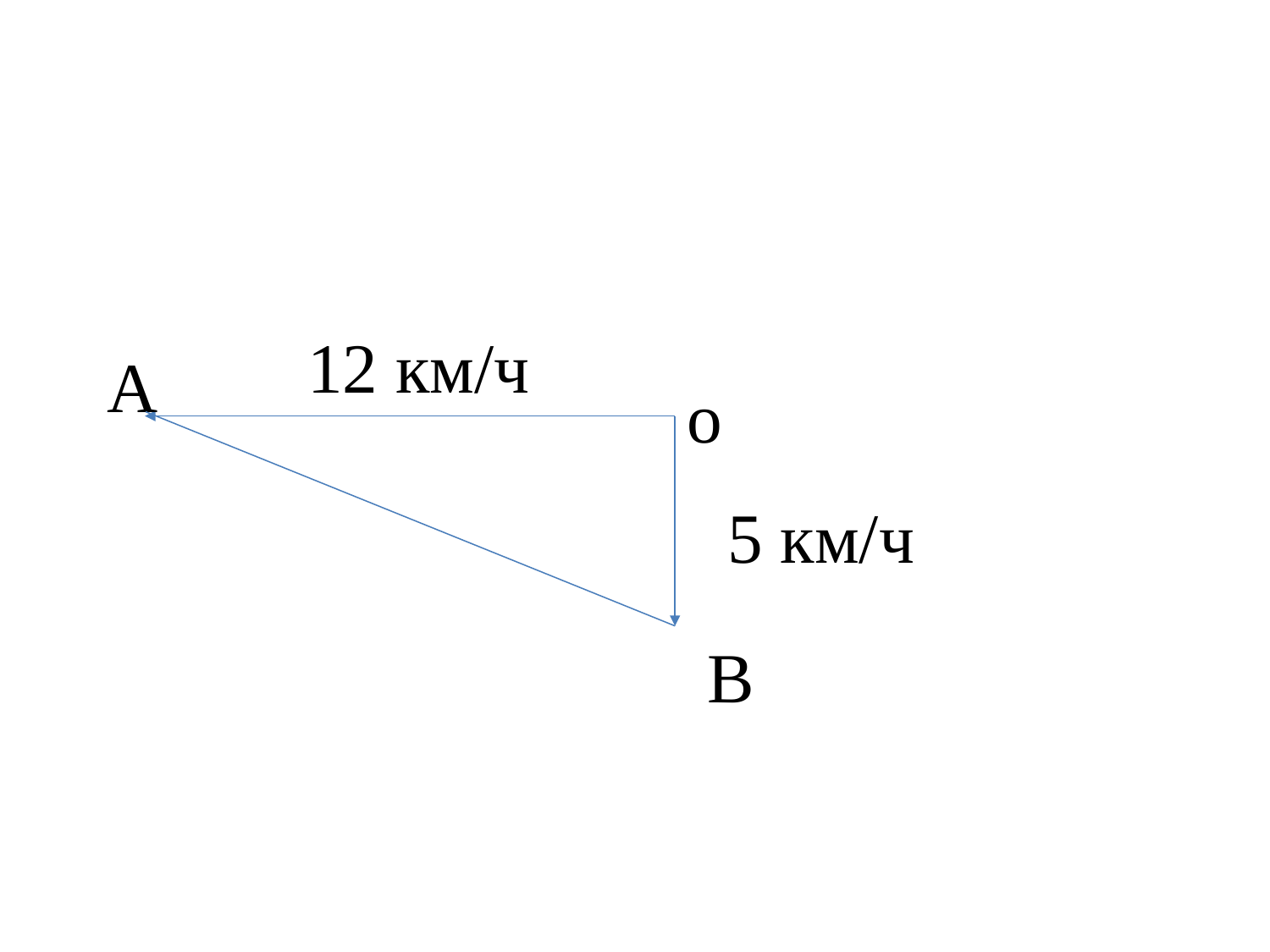

12 км/ч
А
о
5 км/ч
В